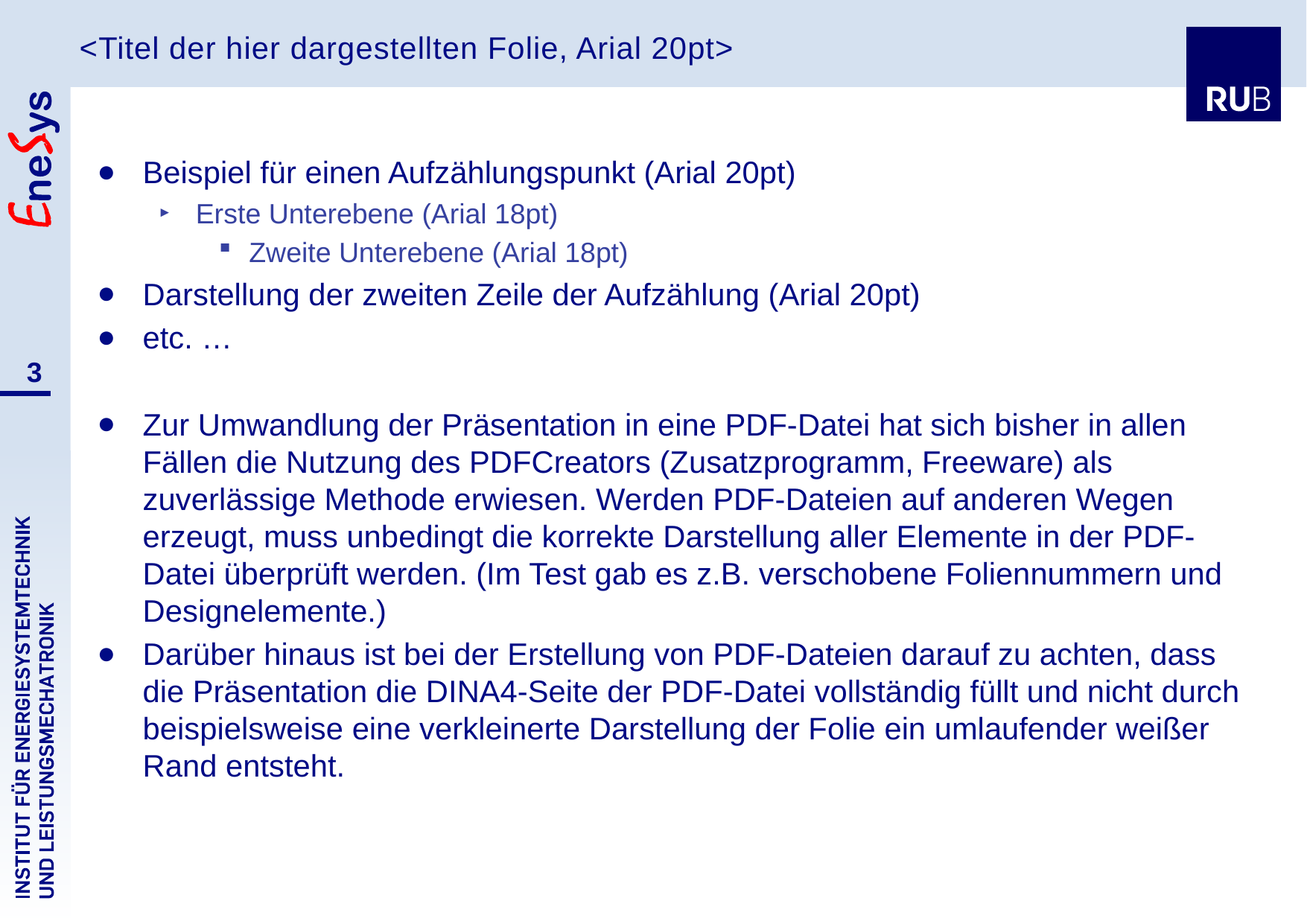

<Titel der hier dargestellten Folie, Arial 20pt>
Beispiel für einen Aufzählungspunkt (Arial 20pt)
Erste Unterebene (Arial 18pt)
Zweite Unterebene (Arial 18pt)
Darstellung der zweiten Zeile der Aufzählung (Arial 20pt)
etc. …

Zur Umwandlung der Präsentation in eine PDF-Datei hat sich bisher in allen Fällen die Nutzung des PDFCreators (Zusatzprogramm, Freeware) als zuverlässige Methode erwiesen. Werden PDF-Dateien auf anderen Wegen erzeugt, muss unbedingt die korrekte Darstellung aller Elemente in der PDF-Datei überprüft werden. (Im Test gab es z.B. verschobene Foliennummern und Designelemente.)
Darüber hinaus ist bei der Erstellung von PDF-Dateien darauf zu achten, dass die Präsentation die DINA4-Seite der PDF-Datei vollständig füllt und nicht durch beispielsweise eine verkleinerte Darstellung der Folie ein umlaufender weißer Rand entsteht.